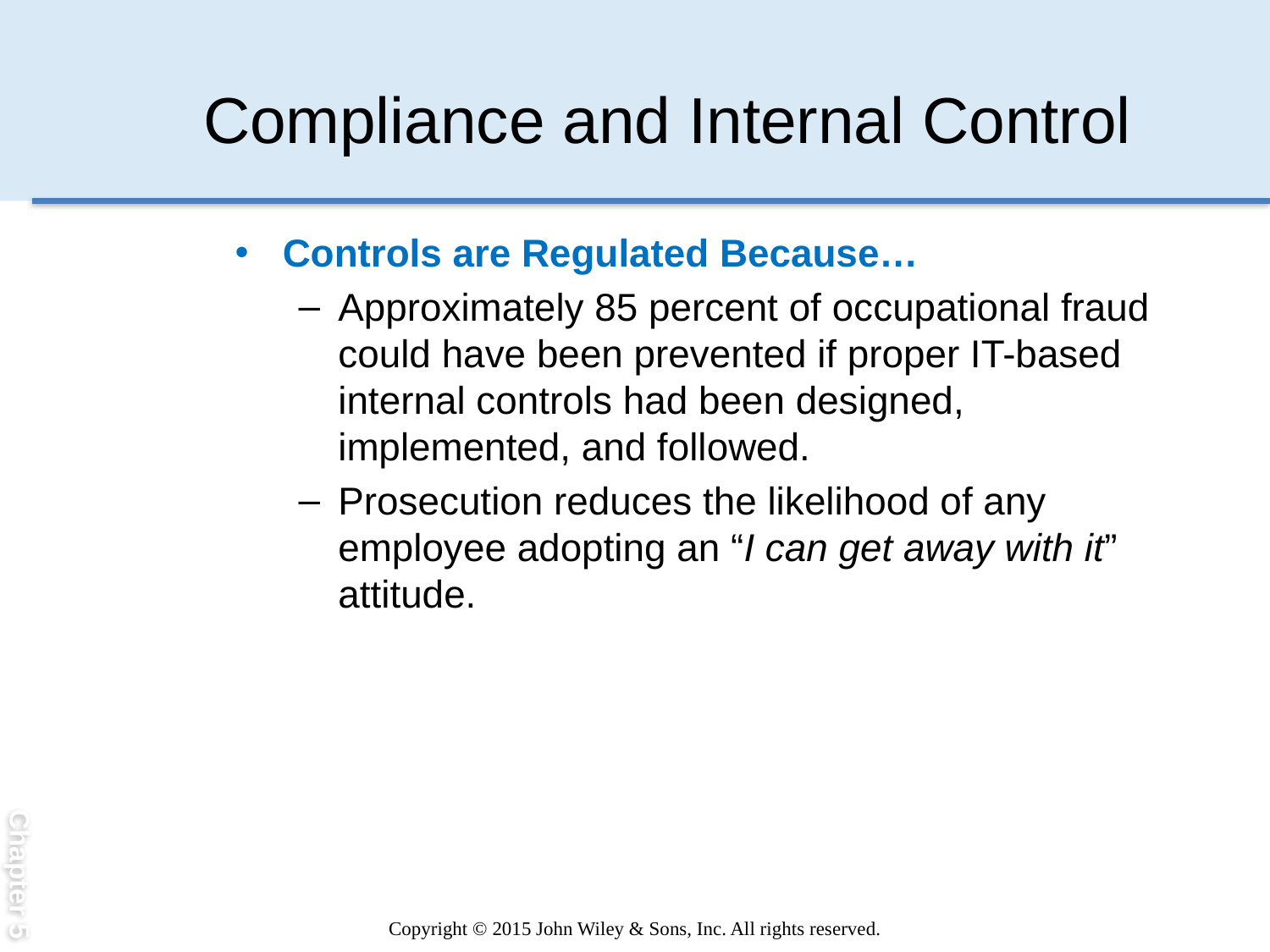

Chapter 5
# Compliance and Internal Control
Controls are Regulated Because…
Approximately 85 percent of occupational fraud could have been prevented if proper IT-based internal controls had been designed, implemented, and followed.
Prosecution reduces the likelihood of any employee adopting an “I can get away with it” attitude.